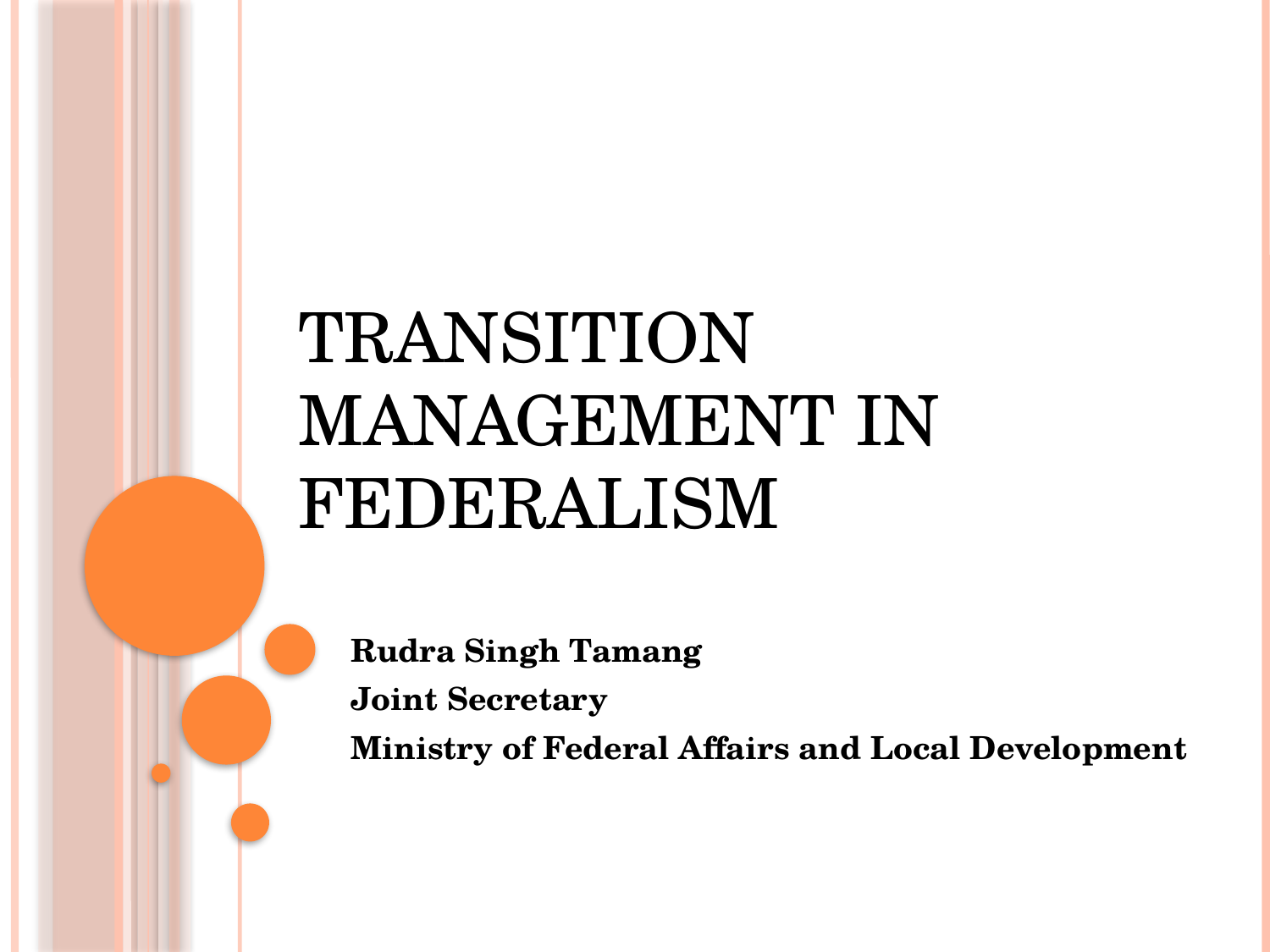

# Transition Management in Federalism
Rudra Singh Tamang
Joint Secretary
Ministry of Federal Affairs and Local Development